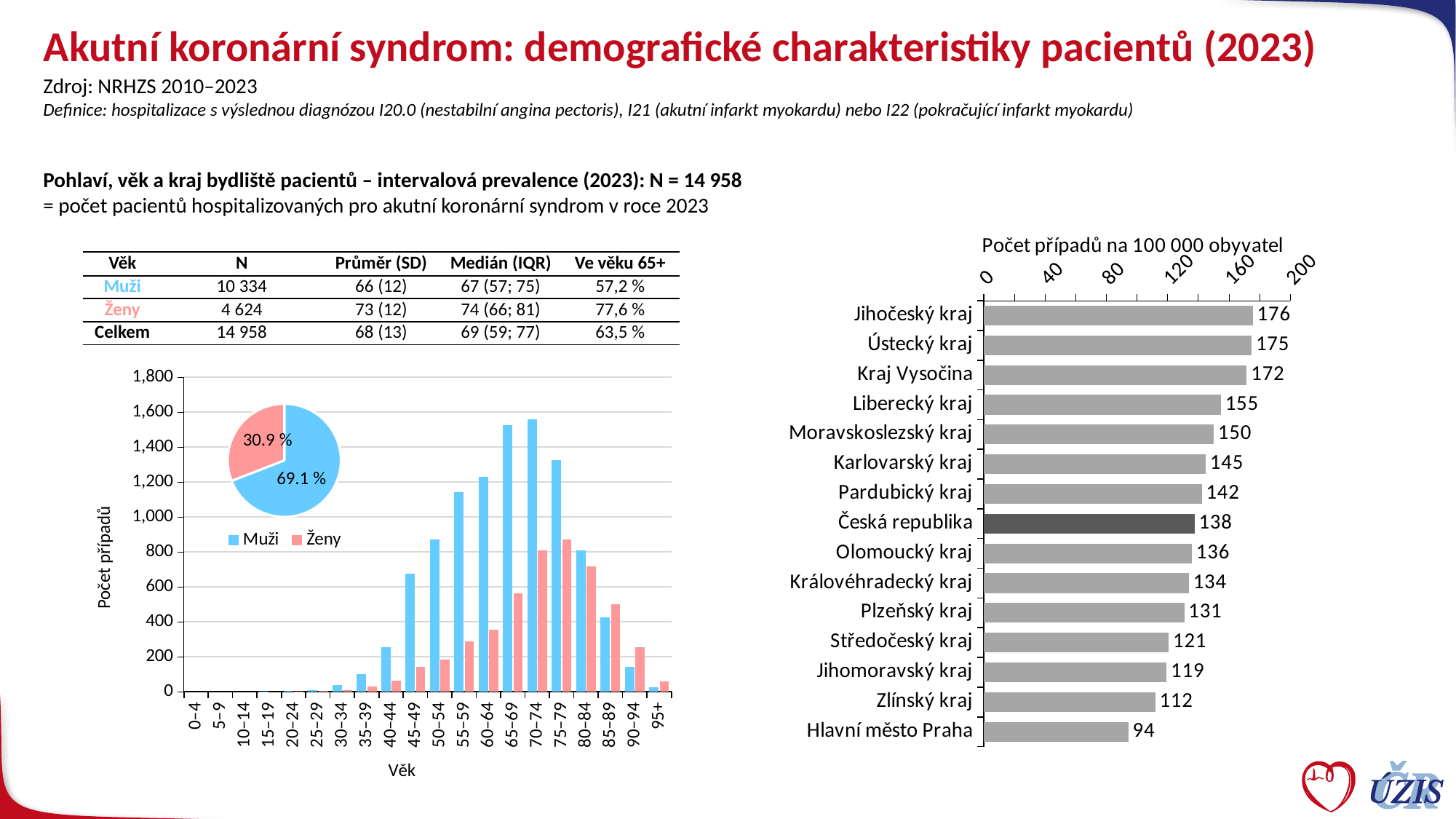

# Akutní koronární syndrom: demografické charakteristiky pacientů (2023)
Zdroj: NRHZS 2010–2023
Definice: hospitalizace s výslednou diagnózou I20.0 (nestabilní angina pectoris), I21 (akutní infarkt myokardu) nebo I22 (pokračující infarkt myokardu)
Pohlaví, věk a kraj bydliště pacientů – intervalová prevalence (2023): N = 14 958
= počet pacientů hospitalizovaných pro akutní koronární syndrom v roce 2023

### Chart

| Category | Řada 1 | Řada 2 | Řada 3 |
|---|---|---|---|
| Jihočeský kraj | 175.5142353052694 | None | None |
| Ústecký kraj | 174.70988316584152 | None | None |
| Kraj Vysočina | 171.56042621257632 | None | None |
| Liberecký kraj | 154.73415473415474 | None | None |
| Moravskoslezský kraj | 150.06600047221215 | None | None |
| Karlovarský kraj | 144.7634287574077 | None | None |
| Pardubický kraj | 142.20029496188505 | None | None |
| Česká republika | 137.50636373715048 | None | 137.50636373715048 |
| Olomoucký kraj | 135.74803647339562 | None | None |
| Královéhradecký kraj | 133.84042987030952 | None | None |
| Plzeňský kraj | 130.78793997521913 | None | None |
| Středočeský kraj | 120.65811763683837 | None | None |
| Jihomoravský kraj | 119.2847168398298 | None | None |
| Zlínský kraj | 111.88262307949175 | None | None |
| Hlavní město Praha | 94.37298356876859 | None | None |
| Věk | N | Průměr (SD) | Medián (IQR) | Ve věku 65+ |
| --- | --- | --- | --- | --- |
| Muži | 10 334 | 66 (12) | 67 (57; 75) | 57,2 % |
| Ženy | 4 624 | 73 (12) | 74 (66; 81) | 77,6 % |
| Celkem | 14 958 | 68 (13) | 69 (59; 77) | 63,5 % |

### Chart

| Category | Muži | Ženy |
|---|---|---|
| 0–4 | None | None |
| 5–9 | None | None |
| 10–14 | None | None |
| 15–19 | 1.0 | None |
| 20–24 | 4.0 | 1.0 |
| 25–29 | 8.0 | 4.0 |
| 30–34 | 39.0 | 10.0 |
| 35–39 | 101.0 | 30.0 |
| 40–44 | 257.0 | 65.0 |
| 45–49 | 676.0 | 142.0 |
| 50–54 | 871.0 | 186.0 |
| 55–59 | 1144.0 | 288.0 |
| 60–64 | 1230.0 | 353.0 |
| 65–69 | 1524.0 | 564.0 |
| 70–74 | 1559.0 | 809.0 |
| 75–79 | 1327.0 | 871.0 |
| 80–84 | 807.0 | 716.0 |
| 85–89 | 426.0 | 499.0 |
| 90–94 | 144.0 | 255.0 |
| 95+ | 25.0 | 60.0 |

### Chart

| Category | Podíl |
|---|---|
| Muži | 0.6908677630699291 |
| Ženy | 0.30913223693007086 |